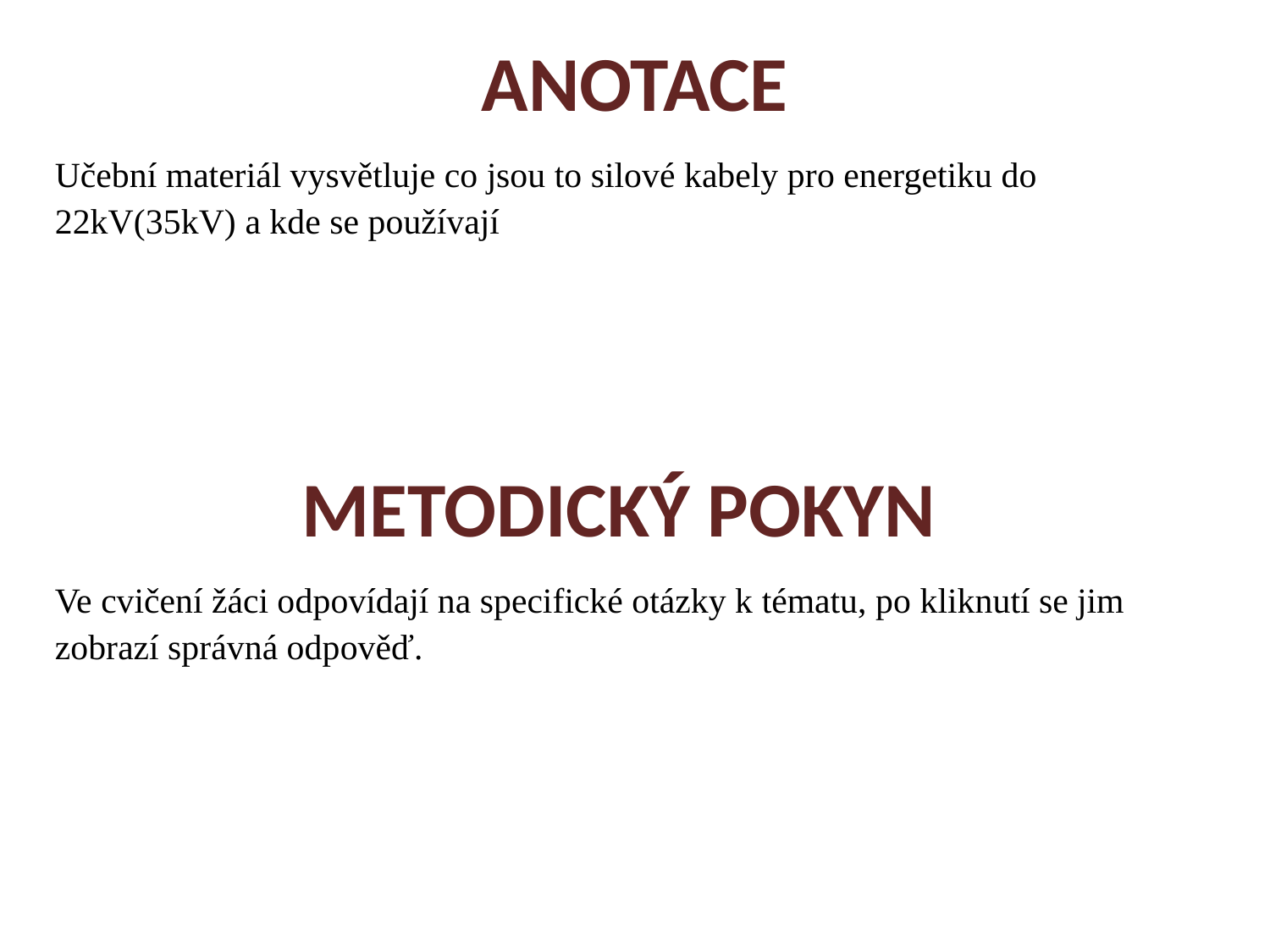

ANOTACE
Učební materiál vysvětluje co jsou to silové kabely pro energetiku do 22kV(35kV) a kde se používají
METODICKÝ POKYN
Ve cvičení žáci odpovídají na specifické otázky k tématu, po kliknutí se jim zobrazí správná odpověď.